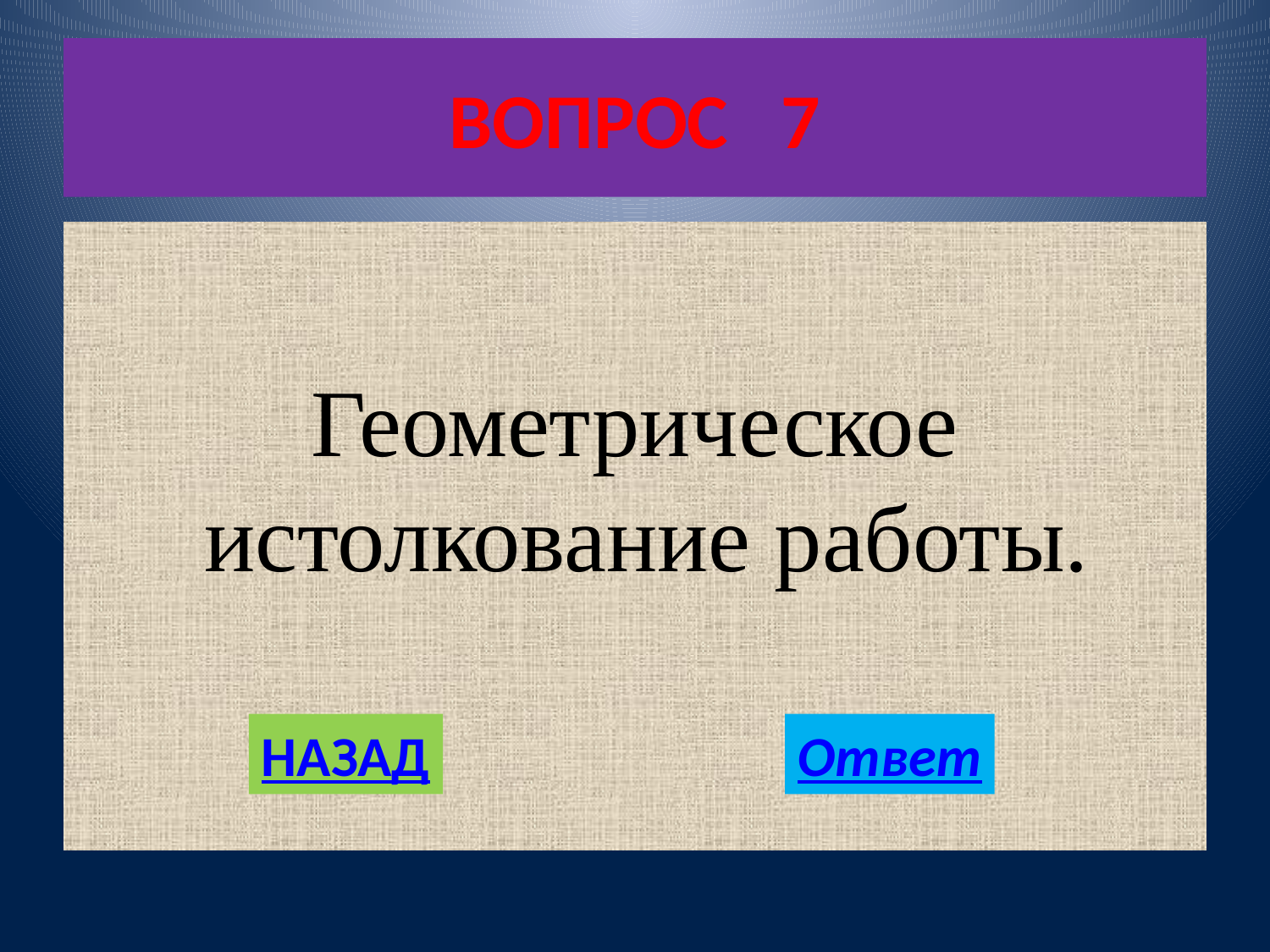

# ВОПРОС   7

Геометрическое истолкование работы.

НАЗАД
Ответ